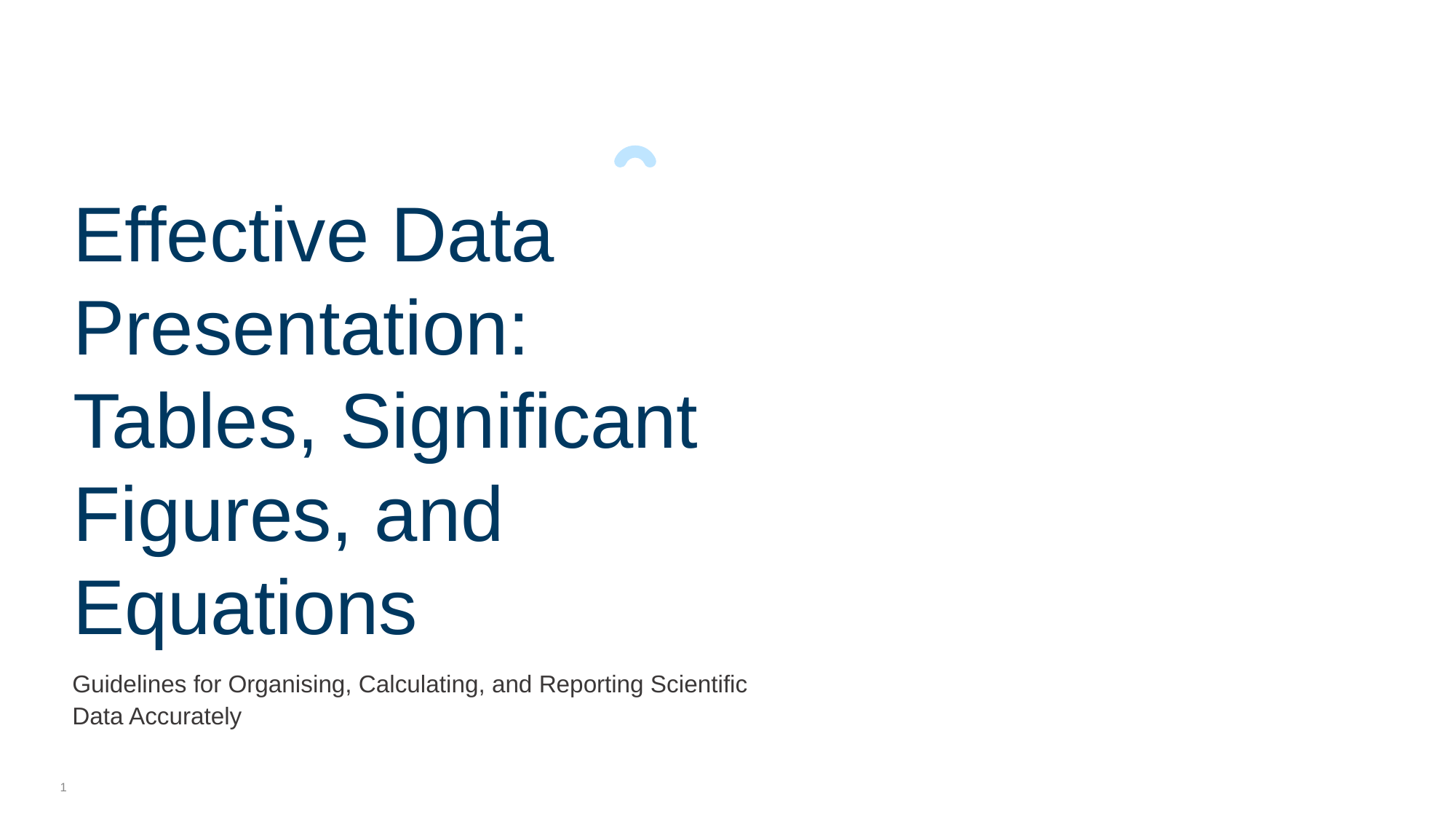

Effective Data Presentation: Tables, Significant Figures, and Equations
Guidelines for Organising, Calculating, and Reporting Scientific Data Accurately
1